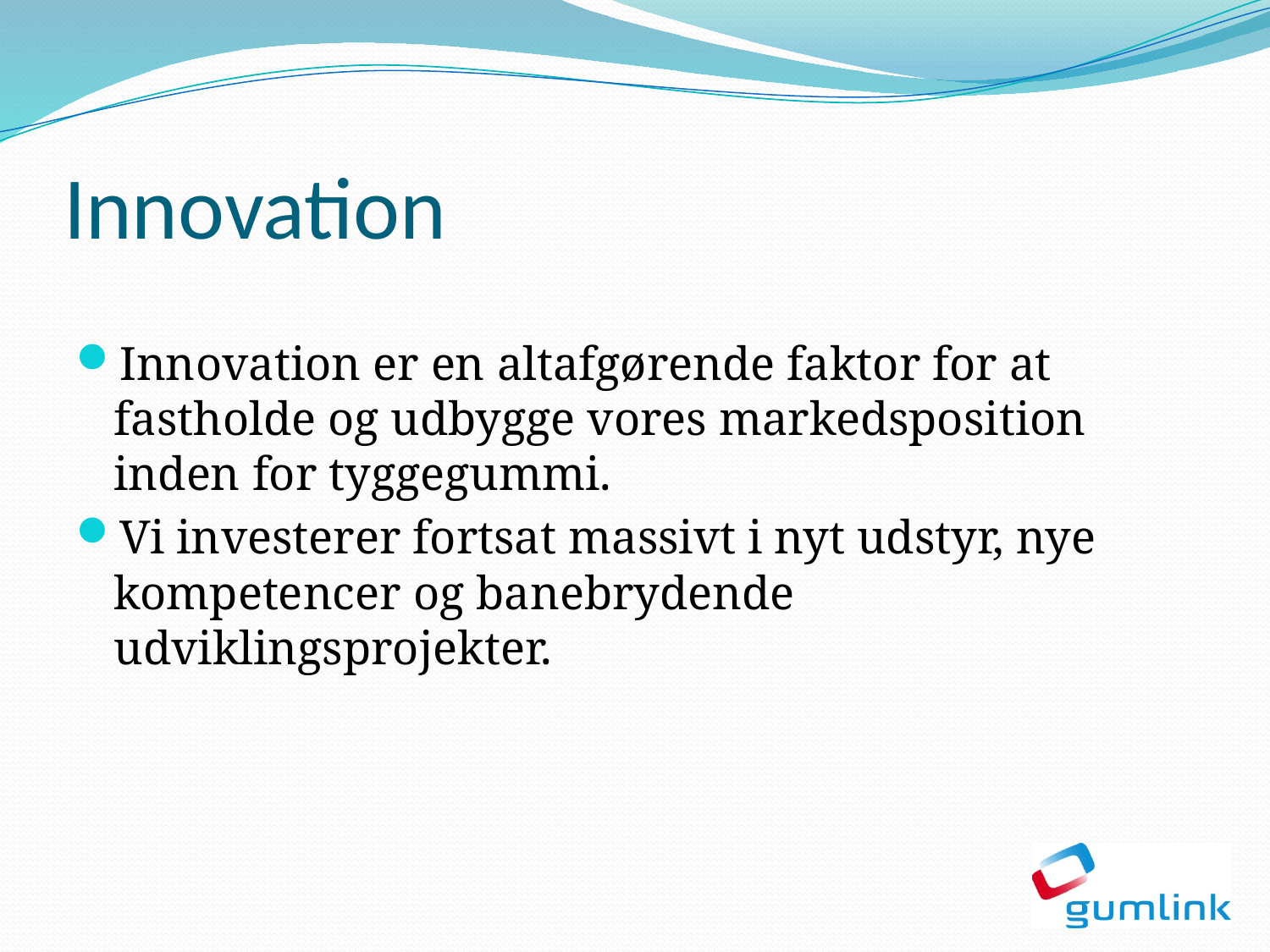

# Innovation
Innovation er en altafgørende faktor for at fastholde og udbygge vores markedsposition inden for tyggegummi.
Vi investerer fortsat massivt i nyt udstyr, nye kompetencer og banebrydende udviklingsprojekter.